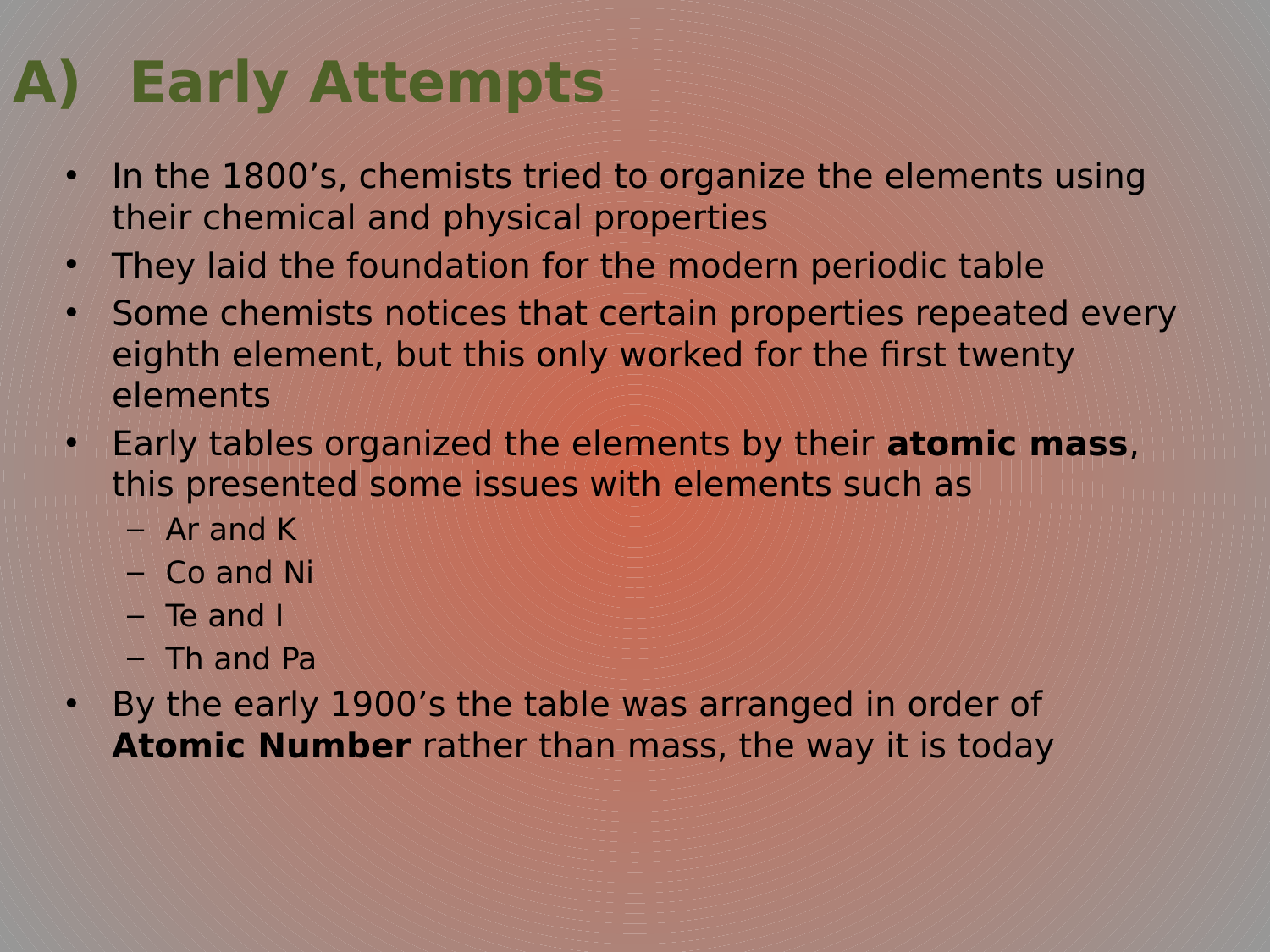

# Early Attempts
In the 1800’s, chemists tried to organize the elements using their chemical and physical properties
They laid the foundation for the modern periodic table
Some chemists notices that certain properties repeated every eighth element, but this only worked for the first twenty elements
Early tables organized the elements by their atomic mass, this presented some issues with elements such as
Ar and K
Co and Ni
Te and I
Th and Pa
By the early 1900’s the table was arranged in order of Atomic Number rather than mass, the way it is today